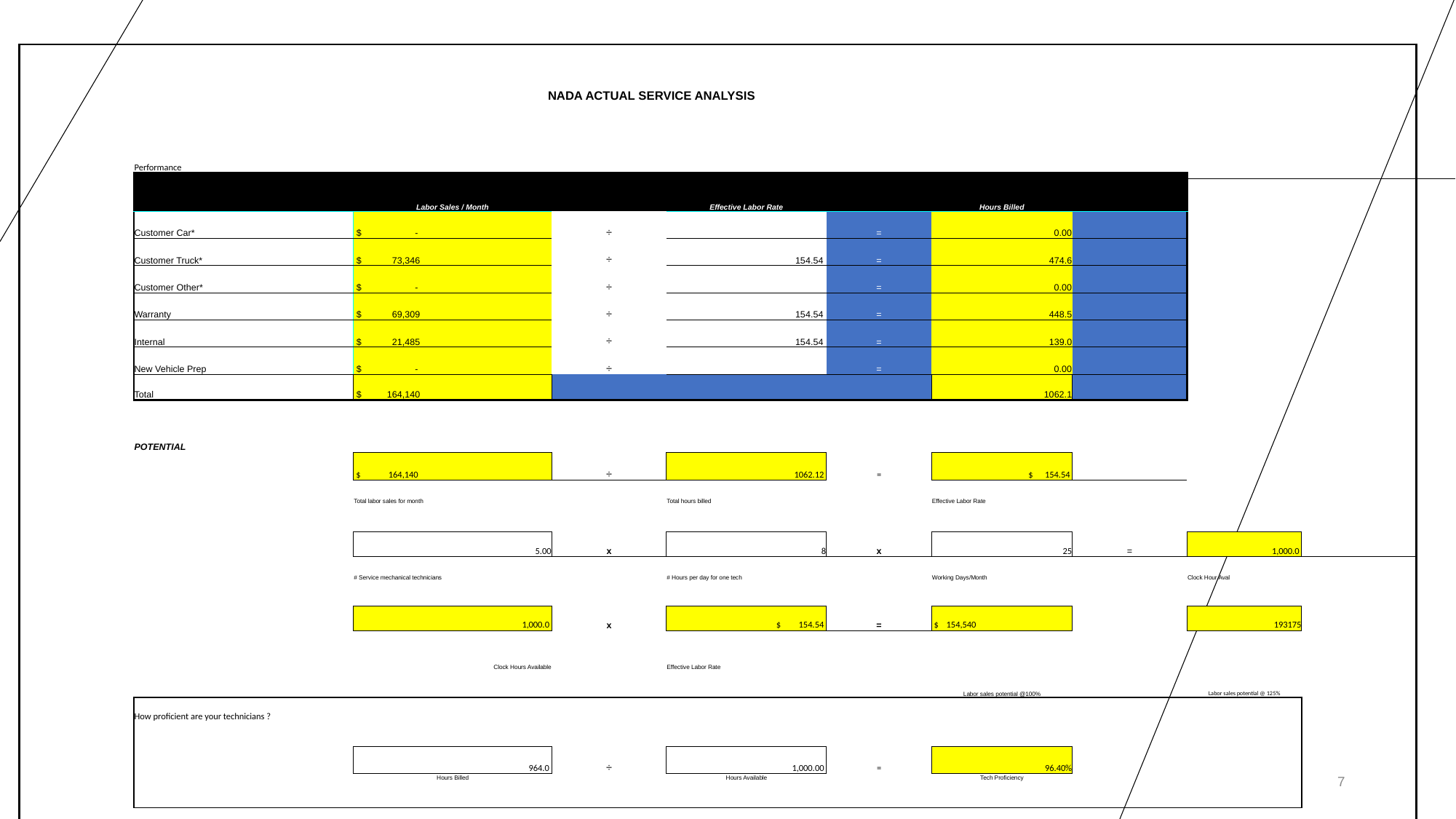

#
|  |  |  |  |  |  |  |  |  |  |
| --- | --- | --- | --- | --- | --- | --- | --- | --- | --- |
|  | NADA ACTUAL SERVICE ANALYSIS |  |  |  |  |  |  |  |  |
|  | Performance |  |  |  |  |  |  |  |  |
|  |  | Labor Sales / Month |  | Effective Labor Rate |  | Hours Billed |  |  |  |
|  | Customer Car\* | $ - | ÷ |  | = | 0.00 |  |  |  |
|  | Customer Truck\* | $ 73,346 | ÷ | 154.54 | = | 474.6 |  |  |  |
|  | Customer Other\* | $ - | ÷ |  | = | 0.00 |  |  |  |
|  | Warranty | $ 69,309 | ÷ | 154.54 | = | 448.5 |  |  |  |
|  | Internal | $ 21,485 | ÷ | 154.54 | = | 139.0 |  |  |  |
|  | New Vehicle Prep | $ - | ÷ |  | = | 0.00 |  |  |  |
|  | Total | $ 164,140 |  |  |  | 1062.1 |  |  |  |
|  |  |  |  |  |  |  |  |  |  |
|  | POTENTIAL |  |  |  |  |  |  |  |  |
|  |  | $ 164,140 | ÷ | 1062.12 | = | $ 154.54 |  |  |  |
|  |  | Total labor sales for month |  | Total hours billed |  | Effective Labor Rate |  |  |  |
|  |  |  |  |  |  |  |  |  |  |
|  |  | 5.00 | x | 8 | x | 25 | = | 1,000.0 |  |
|  |  | # Service mechanical technicians |  | # Hours per day for one tech |  | Working Days/Month |  | Clock Hour Aval |  |
|  |  |  |  |  |  |  |  |  |  |
|  |  | 1,000.0 | x | $ 154.54 | = | $ 154,540 |  | 193175 |  |
|  |  | Clock Hours Available |  | Effective Labor Rate |  | Labor sales potential @100% |  | Labor sales potential @ 125% |  |
|  |  |  |  |  |  |  |  |  |  |
|  | How proficient are your technicians ? |  |  |  |  |  |  |  |  |
|  |  |  |  |  |  |  |  |  |  |
|  |  | 964.0 | ÷ | 1,000.00 | = | 96.40% |  |  |  |
|  |  | Hours Billed |  | Hours Available |  | Tech Proficiency |  |  |  |
|  |  |  |  |  |  |  |  |  |  |
|  |  |  |  |  |  |  |  |  |  |
|  |  |  |  |  |  |  |  |  |  |
7